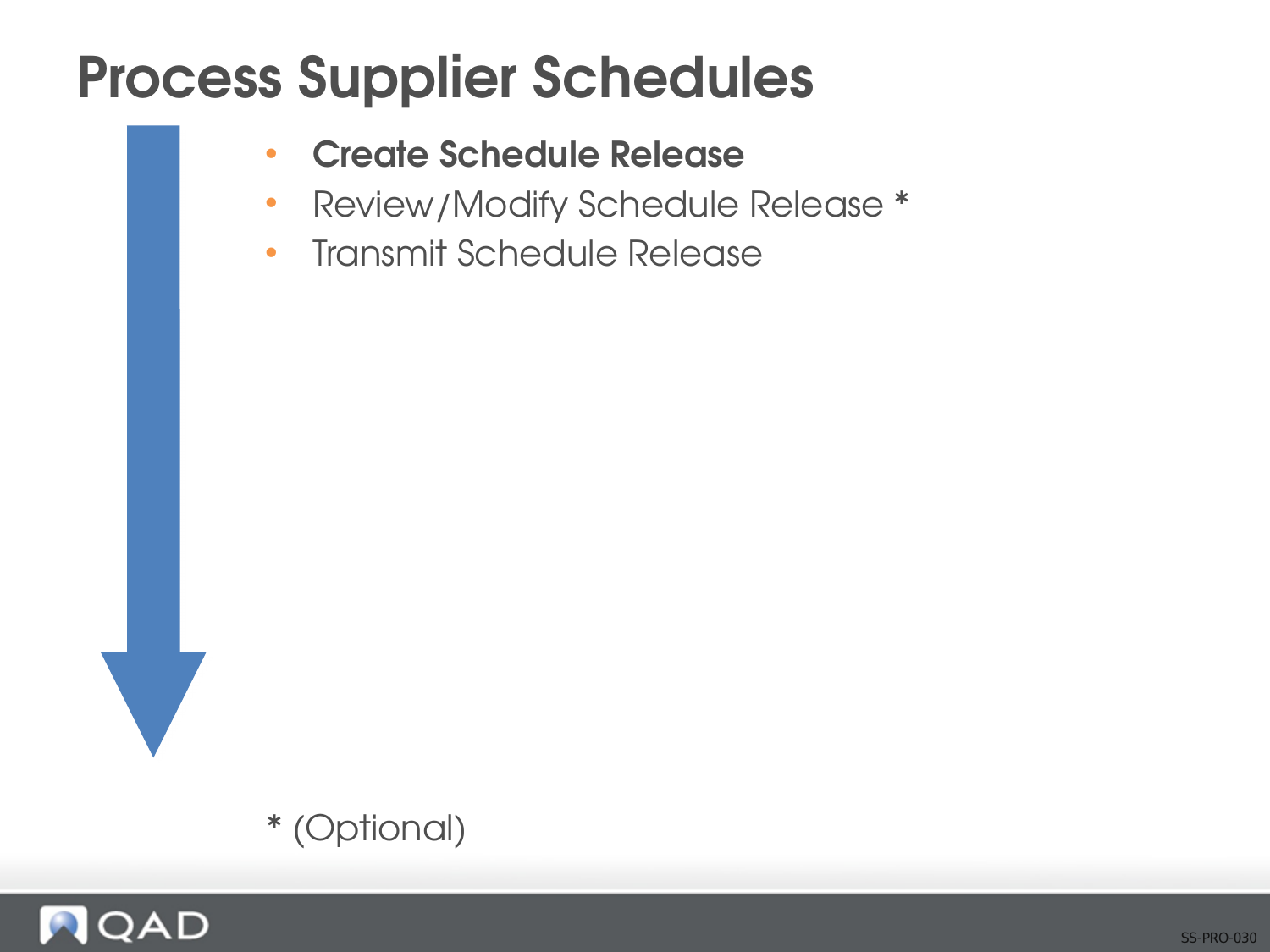

# Process Supplier Schedules

Create Schedule Release
Review/Modify Schedule Release *
Transmit Schedule Release
* (Optional)
SS-PRO-030